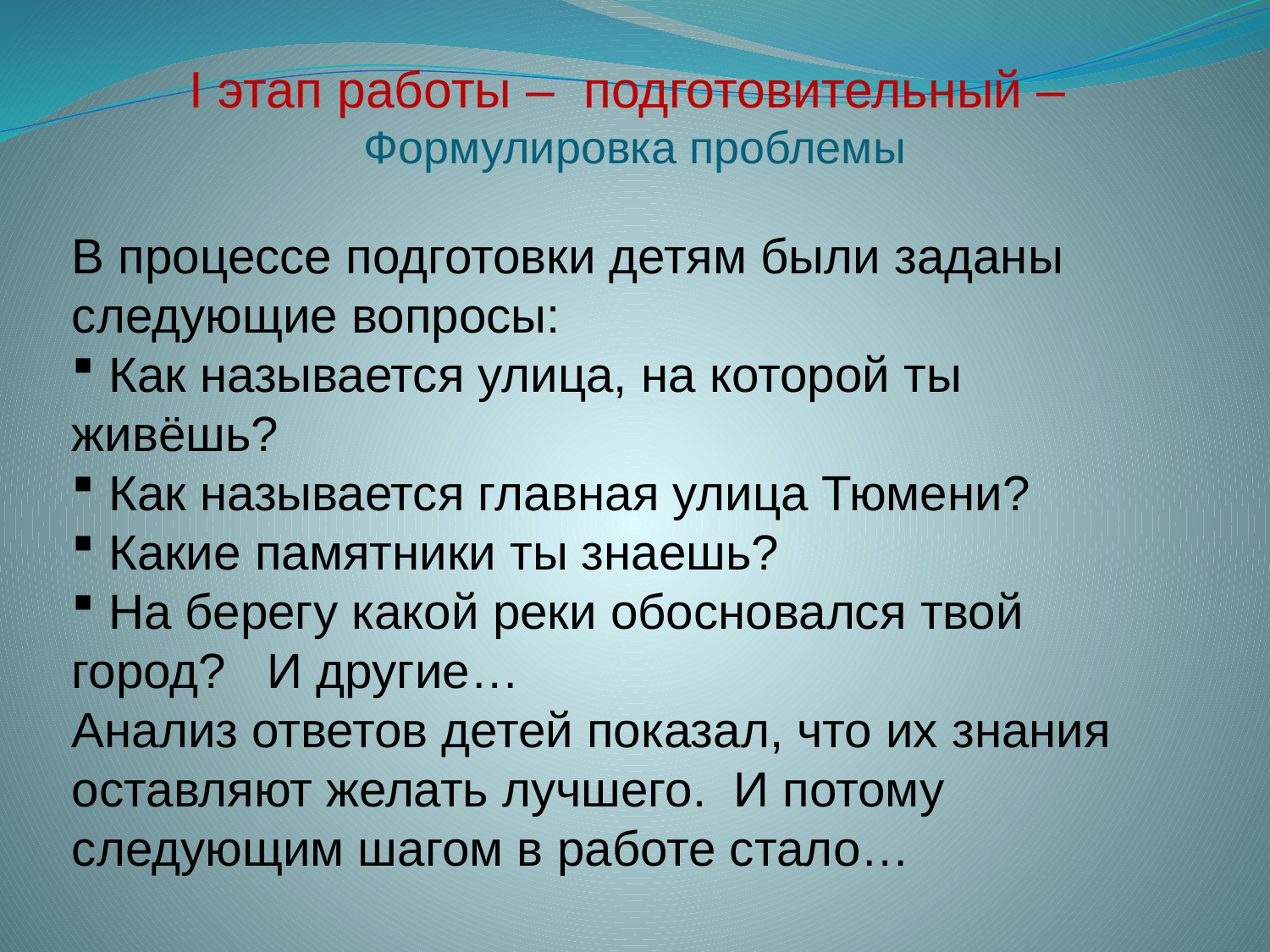

# I этап работы –  подготовительный – Формулировка проблемы
В процессе подготовки детям были заданы следующие вопросы:
 Как называется улица, на которой ты живёшь?
 Как называется главная улица Тюмени?
 Какие памятники ты знаешь?
 На берегу какой реки обосновался твой город?   И другие…
Анализ ответов детей показал, что их знания оставляют желать лучшего.  И потому следующим шагом в работе стало…